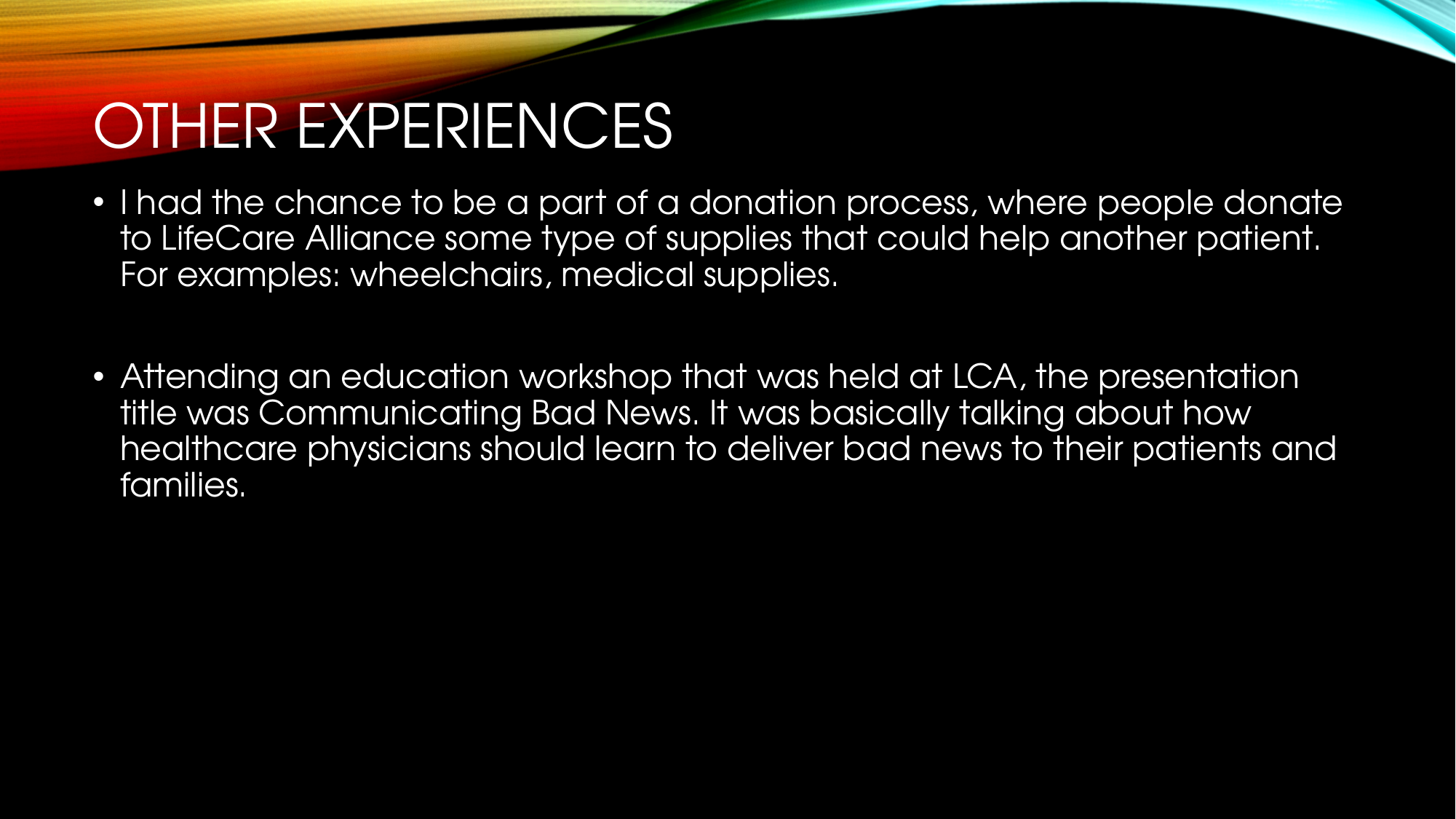

# Other experiences
I had the chance to be a part of a donation process, where people donate to LifeCare Alliance some type of supplies that could help another patient. For examples: wheelchairs, medical supplies.

Attending an education workshop that was held at LCA, the presentation title was Communicating Bad News. It was basically talking about how healthcare physicians should learn to deliver bad news to their patients and families.